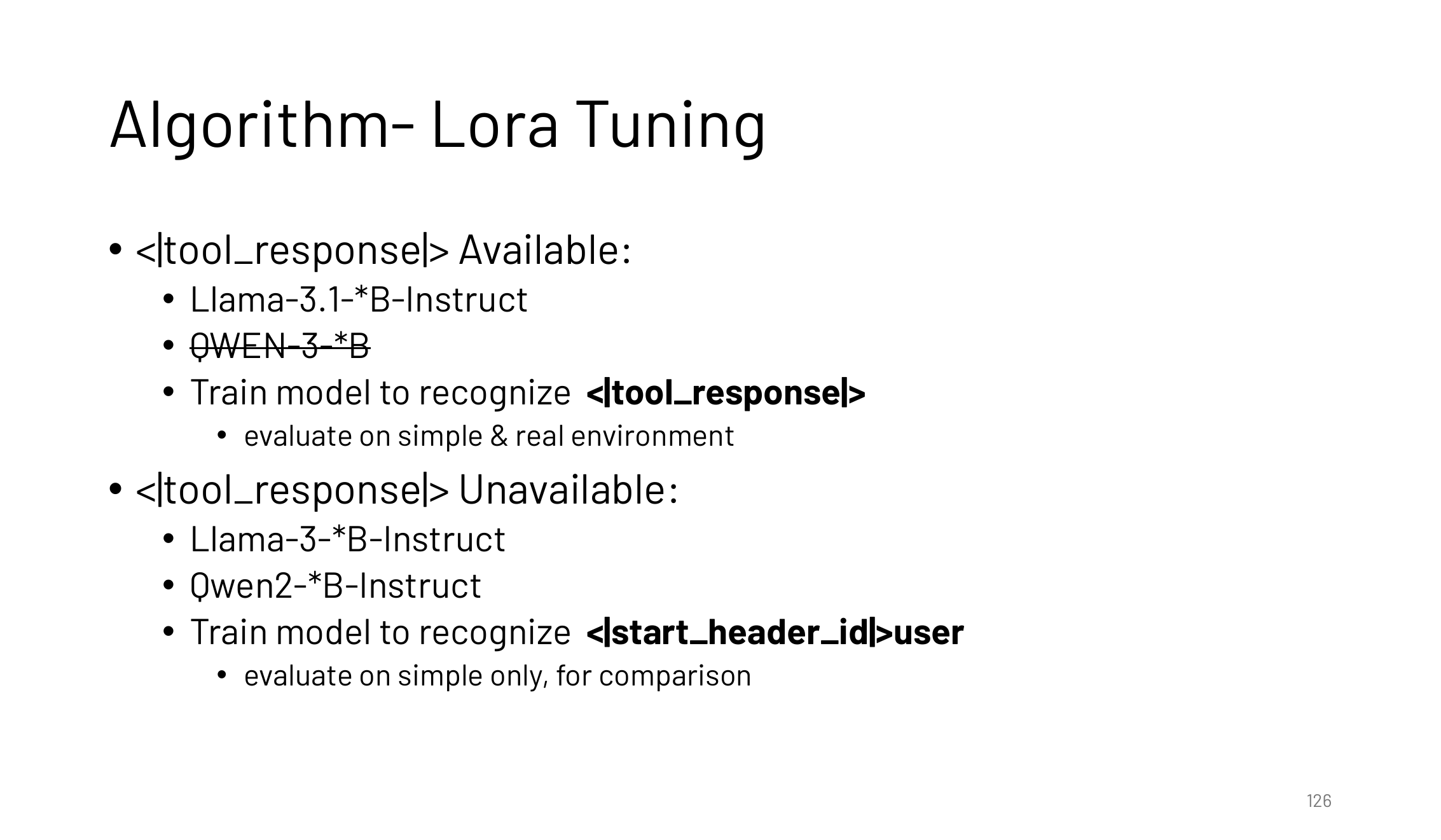

# Algorithm- Lora Tuning
<|tool_response|> Available:
Llama-3.1-*B-Instruct
QWEN-3-*B
Train model to recognize  <|tool_response|>
evaluate on simple & real environment
<|tool_response|> Unavailable:
Llama-3-*B-Instruct
Qwen2-*B-Instruct
Train model to recognize  <|start_header_id|>user
evaluate on simple only, for comparison

126